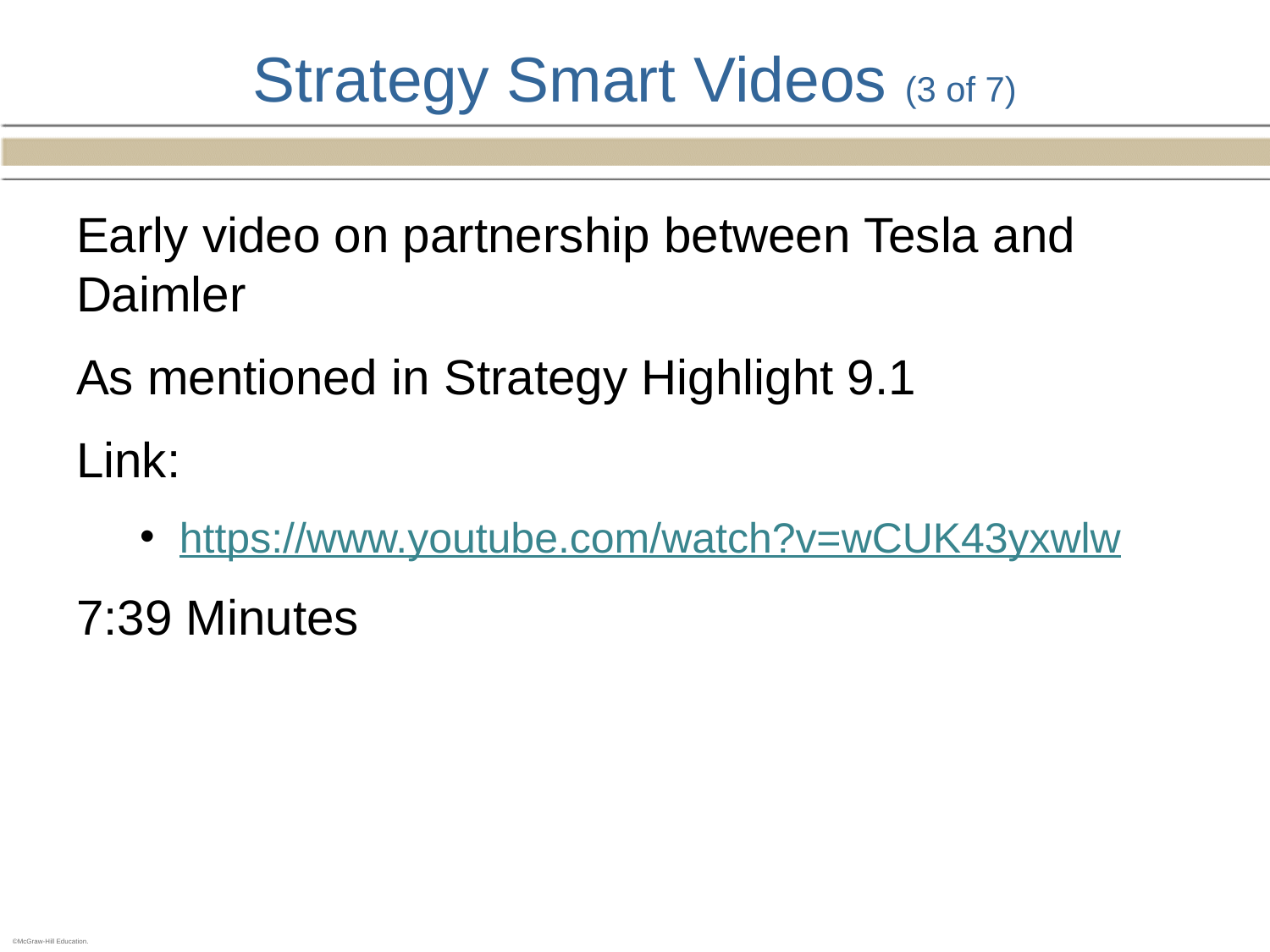

# Strategy Smart Videos (3 of 7)
Early video on partnership between Tesla and Daimler
As mentioned in Strategy Highlight 9.1
Link:
https://www.youtube.com/watch?v=wCUK43yxwlw
7:39 Minutes